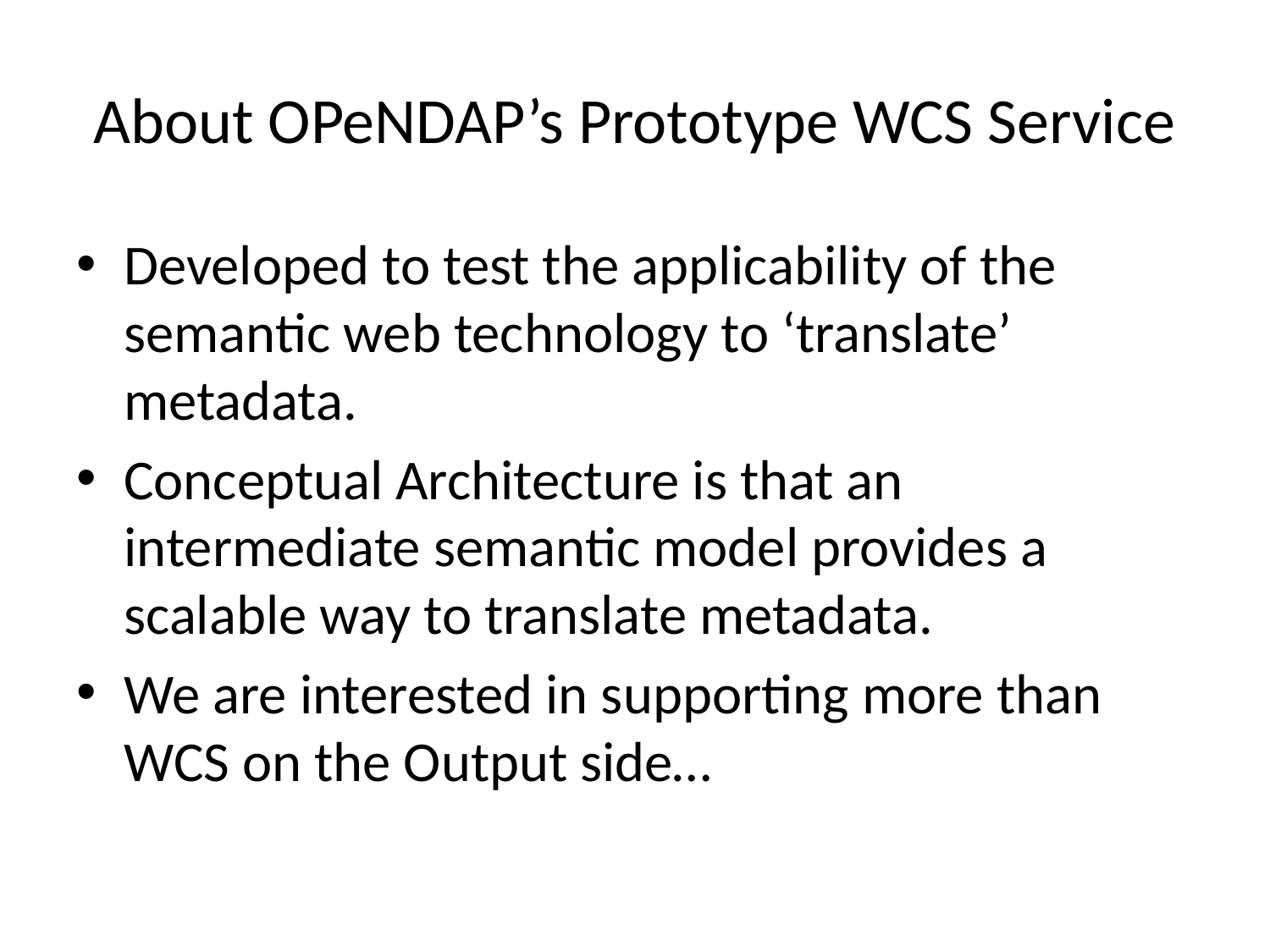

# About OPeNDAP’s Prototype WCS Service
Developed to test the applicability of the semantic web technology to ‘translate’ metadata.
Conceptual Architecture is that an intermediate semantic model provides a scalable way to translate metadata.
We are interested in supporting more than WCS on the Output side…